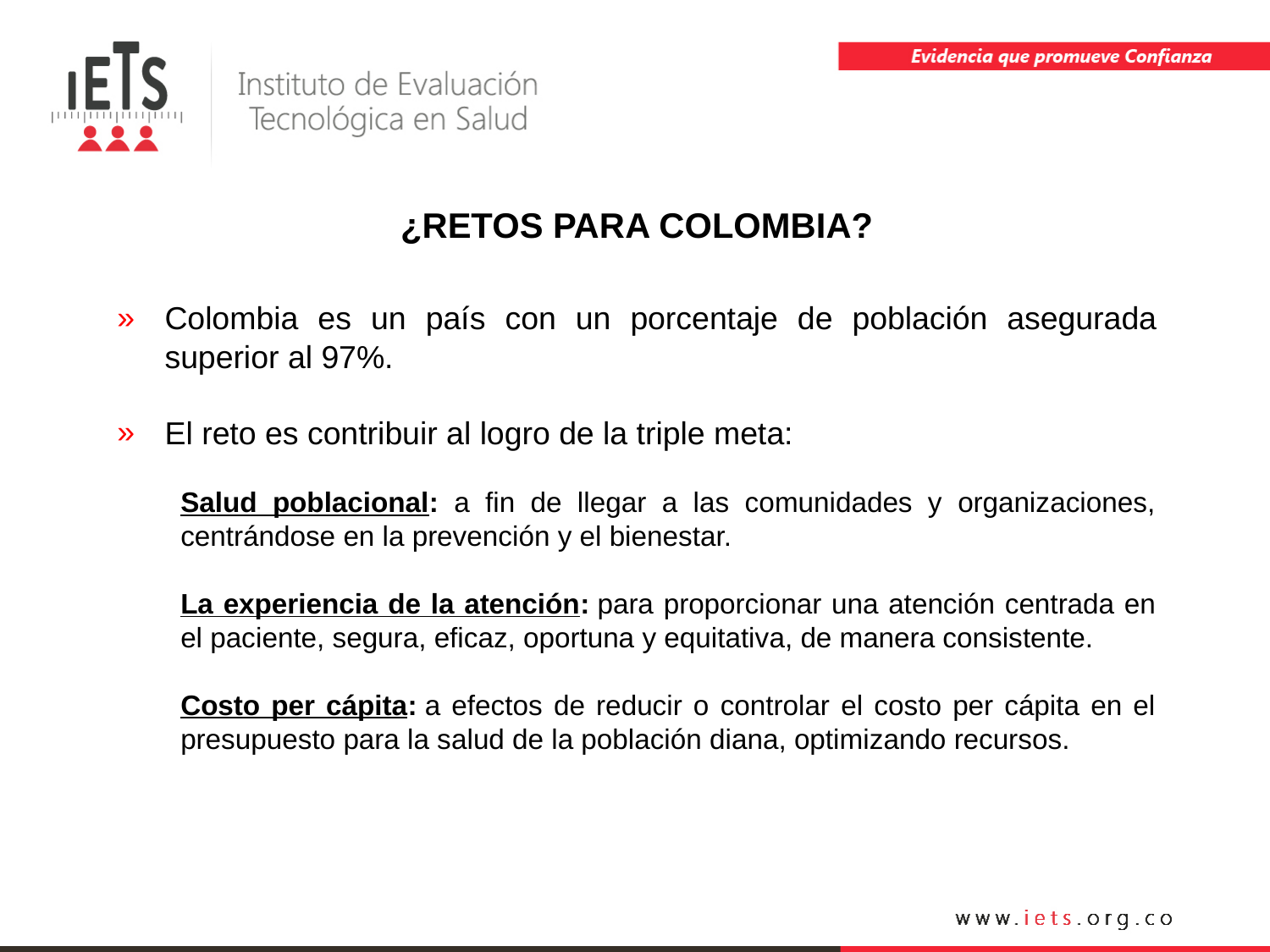

¿RETOS PARA COLOMBIA?
Colombia es un país con un porcentaje de población asegurada superior al 97%.

El reto es contribuir al logro de la triple meta:

Salud poblacional: a fin de llegar a las comunidades y organizaciones, centrándose en la prevención y el bienestar.

La experiencia de la atención: para proporcionar una atención centrada en el paciente, segura, eficaz, oportuna y equitativa, de manera consistente.

Costo per cápita: a efectos de reducir o controlar el costo per cápita en el presupuesto para la salud de la población diana, optimizando recursos.